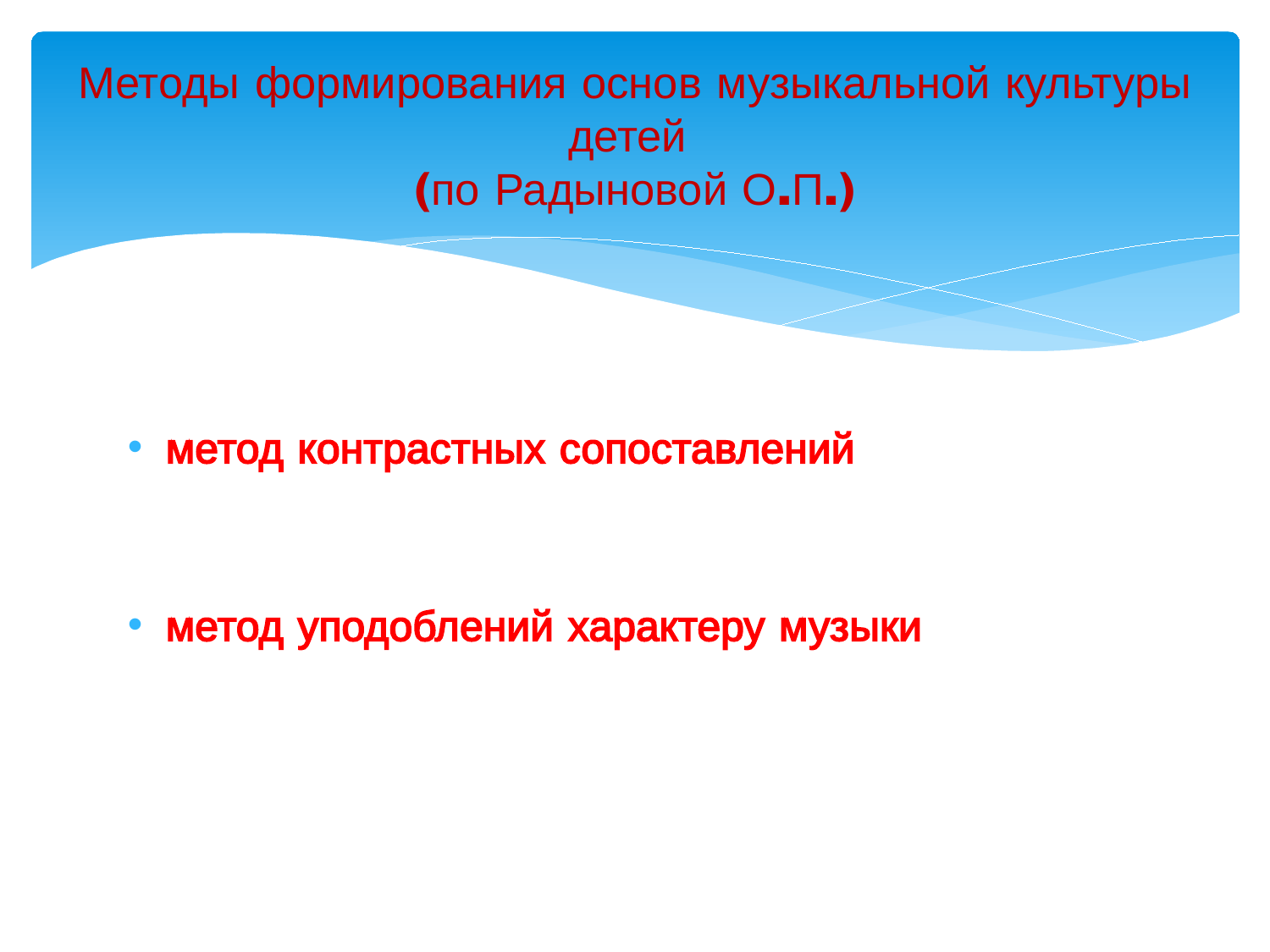

# Методы формирования основ музыкальной культуры детей (по Радыновой О.П.)

метод контрастных сопоставлений

метод уподоблений характеру музыки